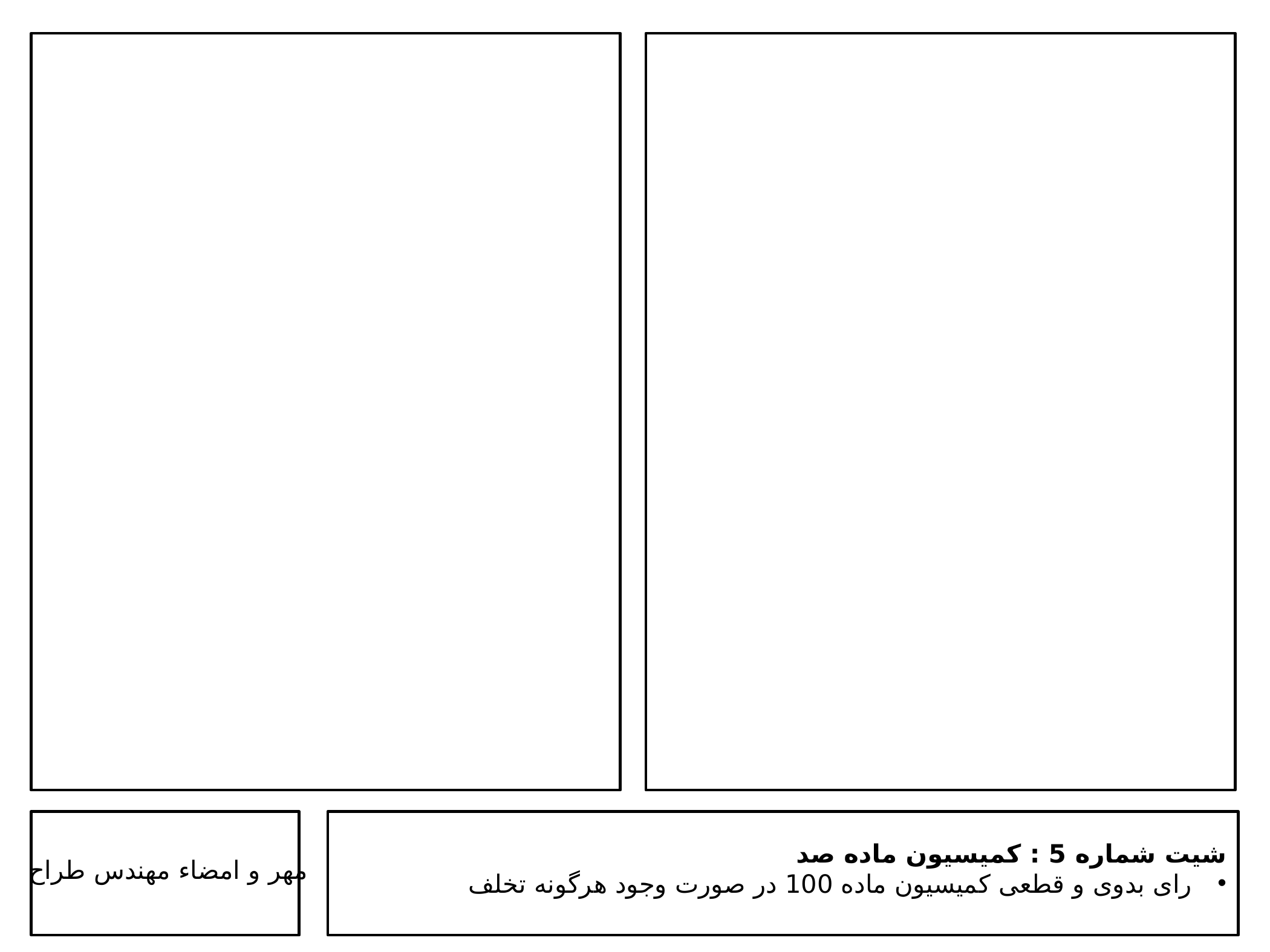

شیت شماره 5 : کمیسیون ماده صد
رای بدوی و قطعی کمیسیون ماده 100 در صورت وجود هرگونه تخلف
مهر و امضاء مهندس طراح